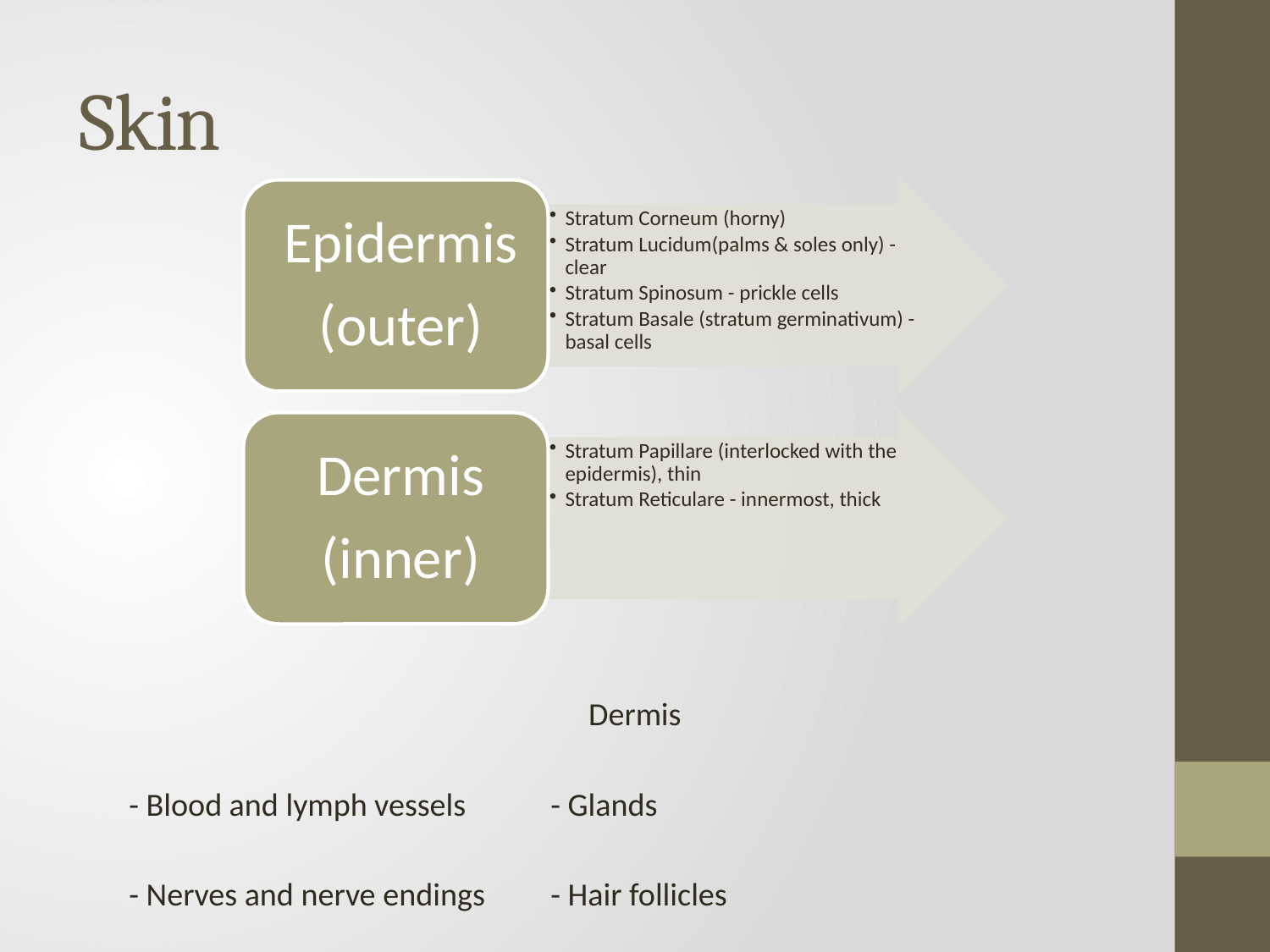

# Skin
Stratum Corneum (horny)
Stratum Lucidum(palms & soles only) - clear
Stratum Spinosum - prickle cells
Stratum Basale (stratum germinativum) - basal cells
Epidermis
(outer)
Stratum Papillare (interlocked with the epidermis), thin
Stratum Reticulare - innermost, thick
Dermis
(inner)
Dermis

- Blood and lymph vessels		- Glands

- Nerves and nerve endings	- Hair follicles